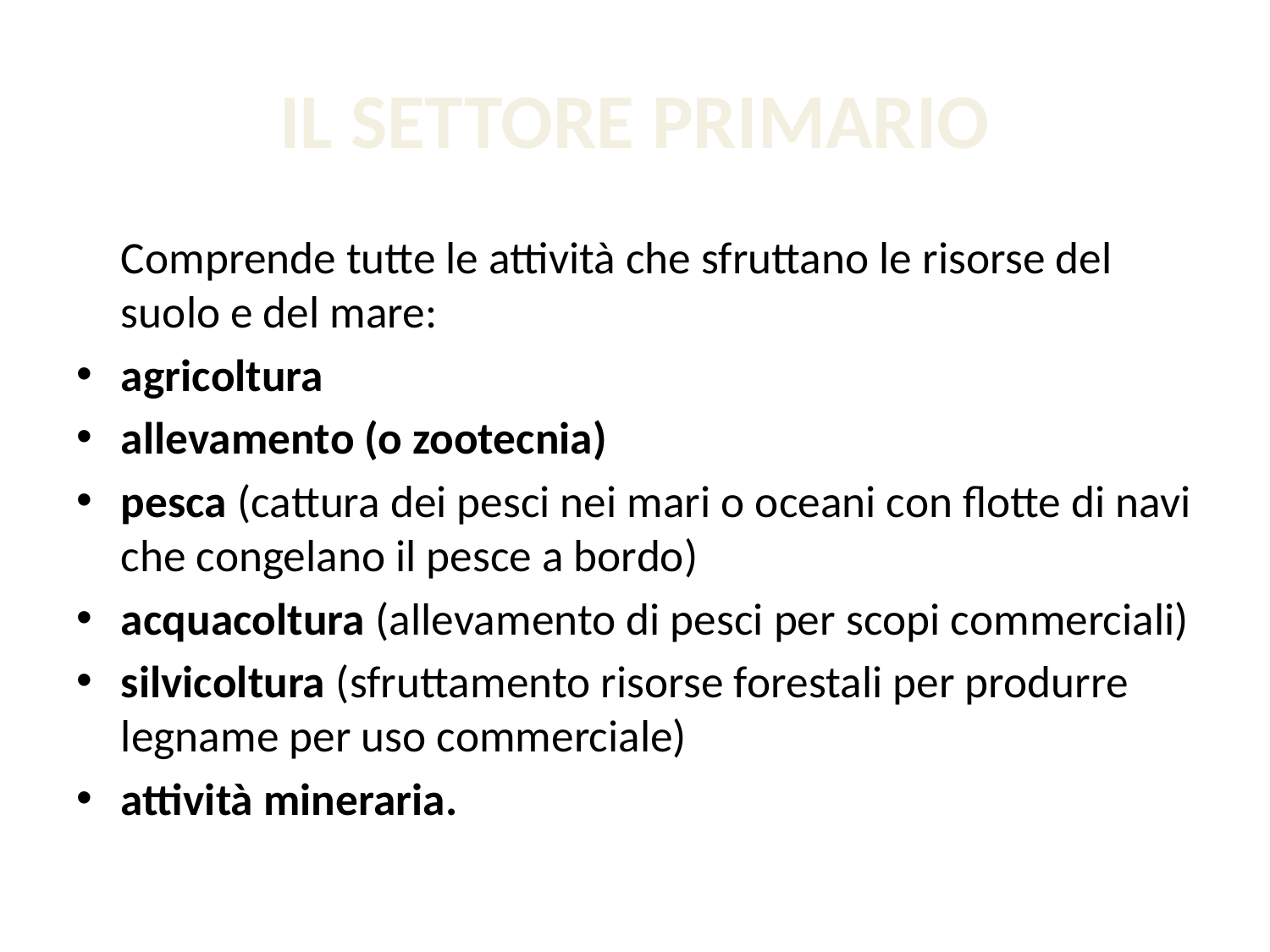

# IL SETTORE PRIMARIO
	Comprende tutte le attività che sfruttano le risorse del suolo e del mare:
agricoltura
allevamento (o zootecnia)
pesca (cattura dei pesci nei mari o oceani con flotte di navi che congelano il pesce a bordo)
acquacoltura (allevamento di pesci per scopi commerciali)
silvicoltura (sfruttamento risorse forestali per produrre legname per uso commerciale)
attività mineraria.